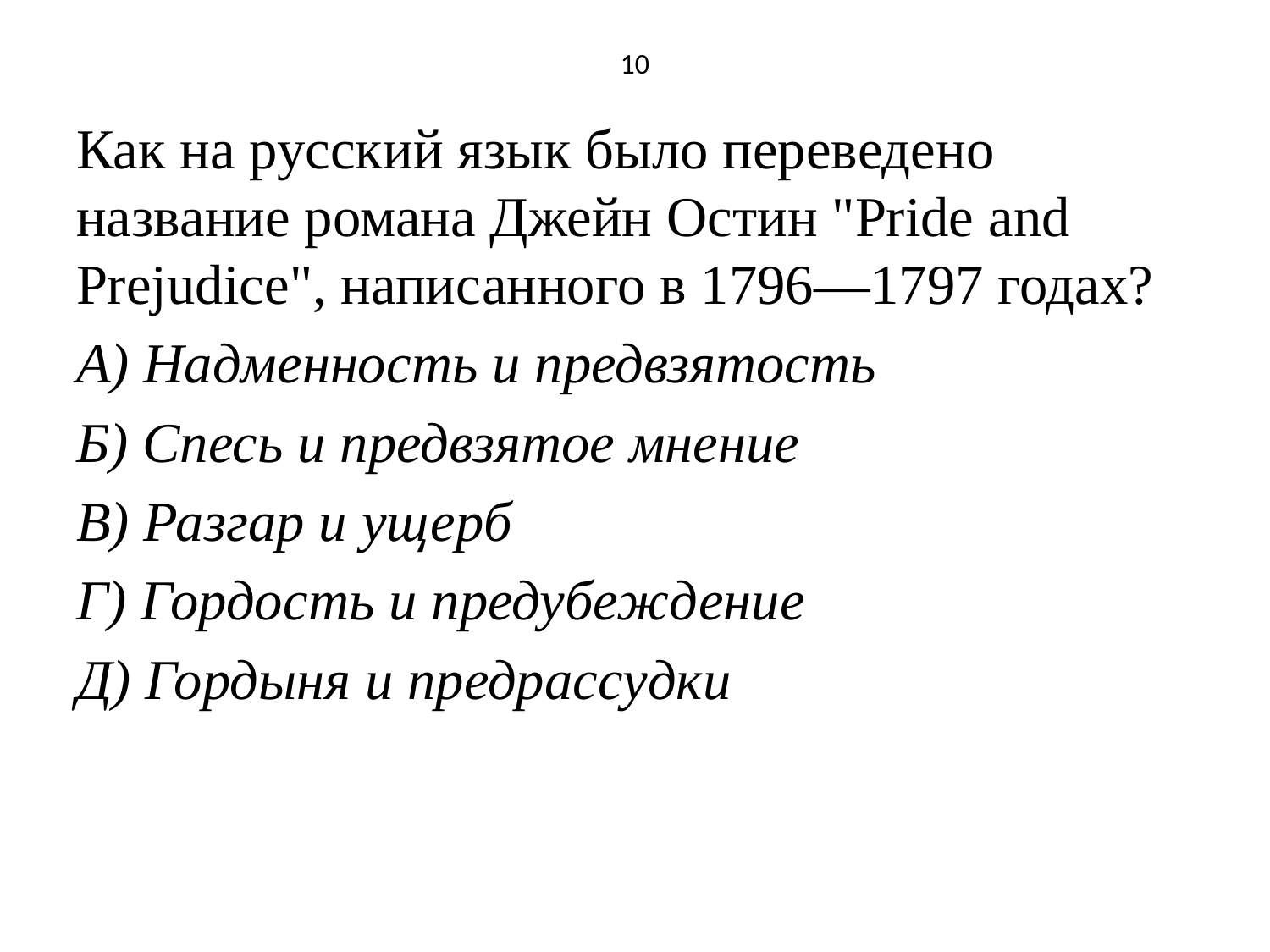

# 10
Как на русский язык было переведено название романа Джейн Остин "Pride and Prejudice", написанного в 1796—1797 годах?
А) Надменность и предвзятость
Б) Спесь и предвзятое мнение
В) Разгар и ущерб
Г) Гордость и предубеждение
Д) Гордыня и предрассудки